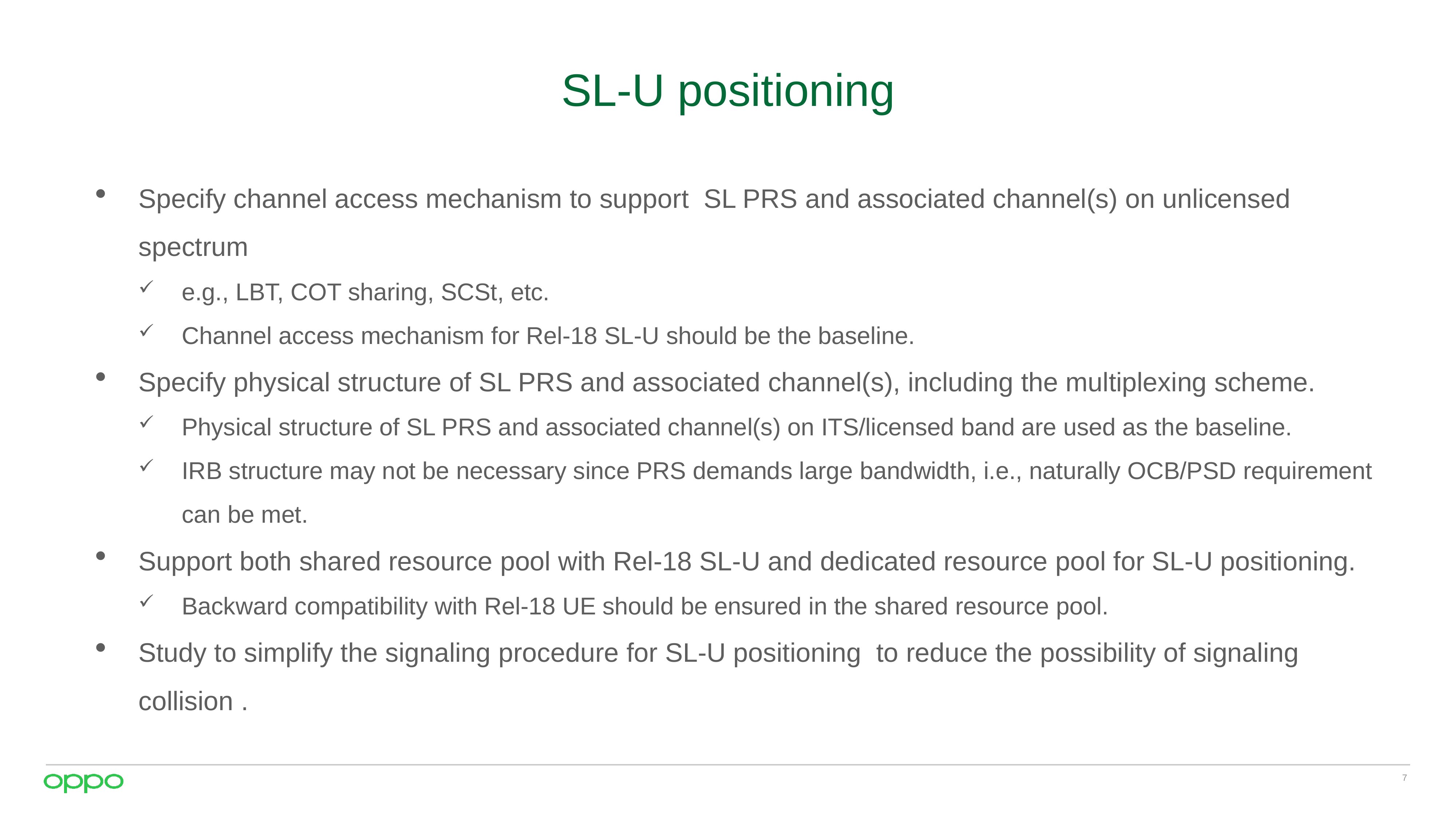

# SL-U positioning
Specify channel access mechanism to support  SL PRS and associated channel(s) on unlicensed spectrum
e.g., LBT, COT sharing, SCSt, etc.
Channel access mechanism for Rel-18 SL-U should be the baseline.
Specify physical structure of SL PRS and associated channel(s), including the multiplexing scheme.
Physical structure of SL PRS and associated channel(s) on ITS/licensed band are used as the baseline.
IRB structure may not be necessary since PRS demands large bandwidth, i.e., naturally OCB/PSD requirement can be met.
Support both shared resource pool with Rel-18 SL-U and dedicated resource pool for SL-U positioning.
Backward compatibility with Rel-18 UE should be ensured in the shared resource pool.
Study to simplify the signaling procedure for SL-U positioning  to reduce the possibility of signaling collision .